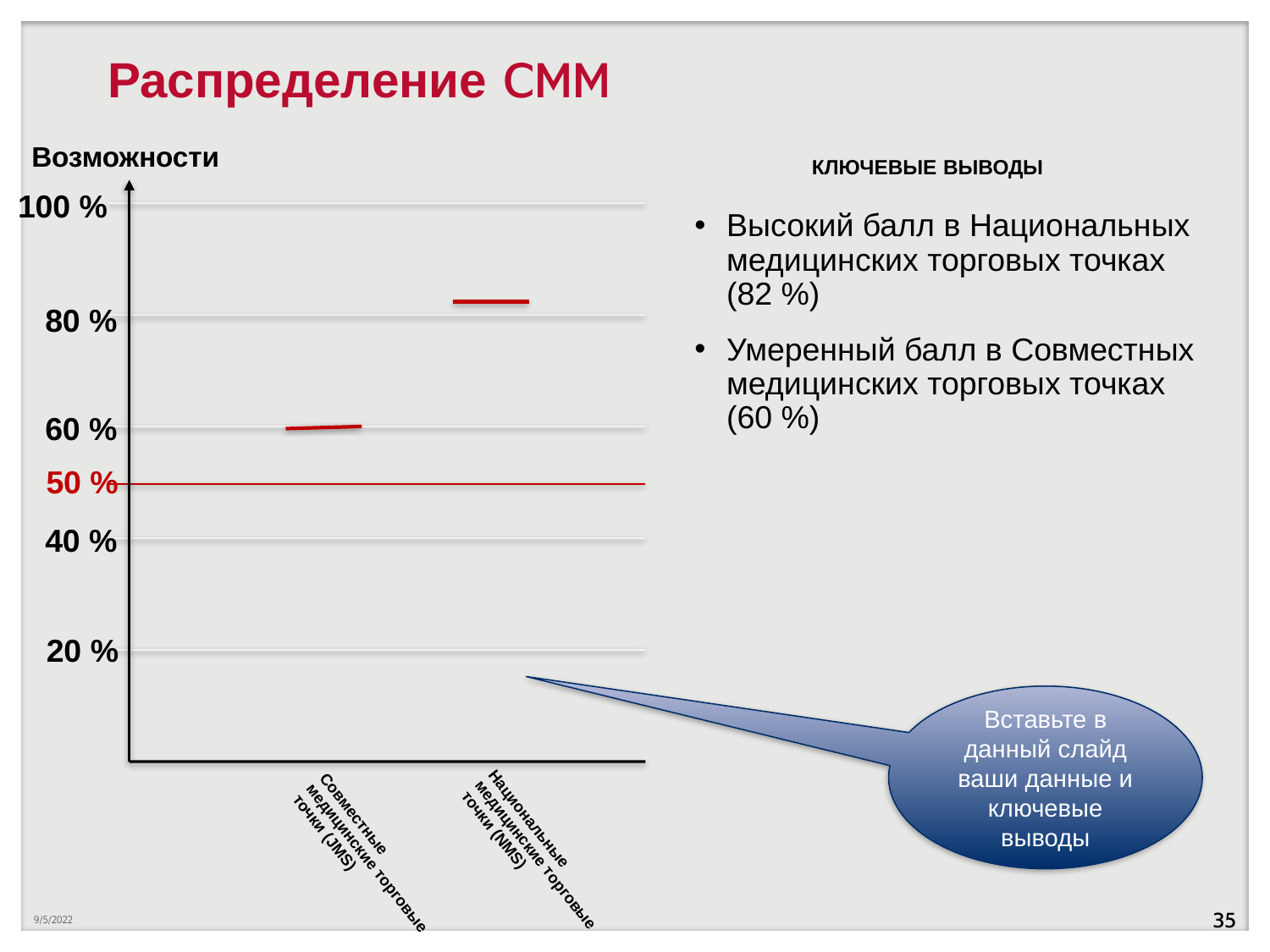

# Распределение CMM
Возможности
КЛЮЧЕВЫЕ ВЫВОДЫ
100 %
Высокий балл в Национальных медицинских торговых точках (82 %)
Умеренный балл в Совместных медицинских торговых точках (60 %)

80 %
60 %
50 %
40 %
20 %
Вставьте в данный слайд ваши данные и ключевые выводы
Национальные
медицинские торговые
точки (NMS)
Совместные медицинские торговые точки (JMS)
9/5/2022
35